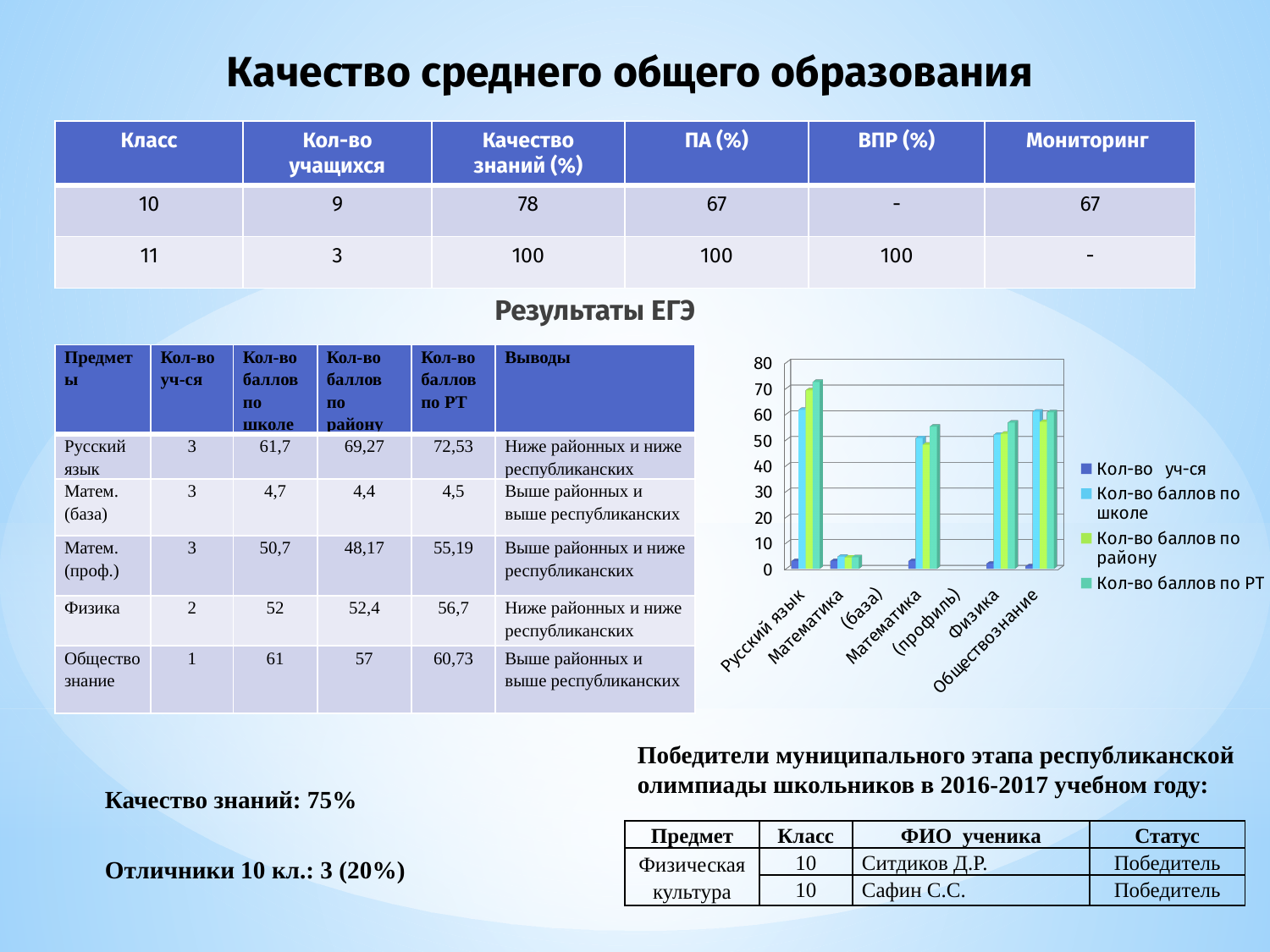

# Качество среднего общего образования
| Класс | Кол-во учащихся | Качество знаний (%) | ПА (%) | ВПР (%) | Мониторинг |
| --- | --- | --- | --- | --- | --- |
| 10 | 9 | 78 | 67 | - | 67 |
| 11 | 3 | 100 | 100 | 100 | - |
Результаты ЕГЭ
| Предметы | Кол-во уч-ся | Кол-во баллов по школе | Кол-во баллов по району | Кол-во баллов по РТ | Выводы |
| --- | --- | --- | --- | --- | --- |
| Русский язык | 3 | 61,7 | 69,27 | 72,53 | Ниже районных и ниже республиканских |
| Матем. (база) | 3 | 4,7 | 4,4 | 4,5 | Выше районных и выше республиканских |
| Матем. (проф.) | 3 | 50,7 | 48,17 | 55,19 | Выше районных и ниже республиканских |
| Физика | 2 | 52 | 52,4 | 56,7 | Ниже районных и ниже республиканских |
| Обществознание | 1 | 61 | 57 | 60,73 | Выше районных и выше республиканских |

[unsupported chart]

Победители муниципального этапа республиканской олимпиады школьников в 2016-2017 учебном году:
| Качество знаний: 75% |
| --- |
| Отличники 10 кл.: 3 (20%) |
| Предмет | Класс | ФИО ученика | Статус |
| --- | --- | --- | --- |
| Физическая культура | 10 | Ситдиков Д.Р. | Победитель |
|  | 10 | Сафин С.С. | Победитель |